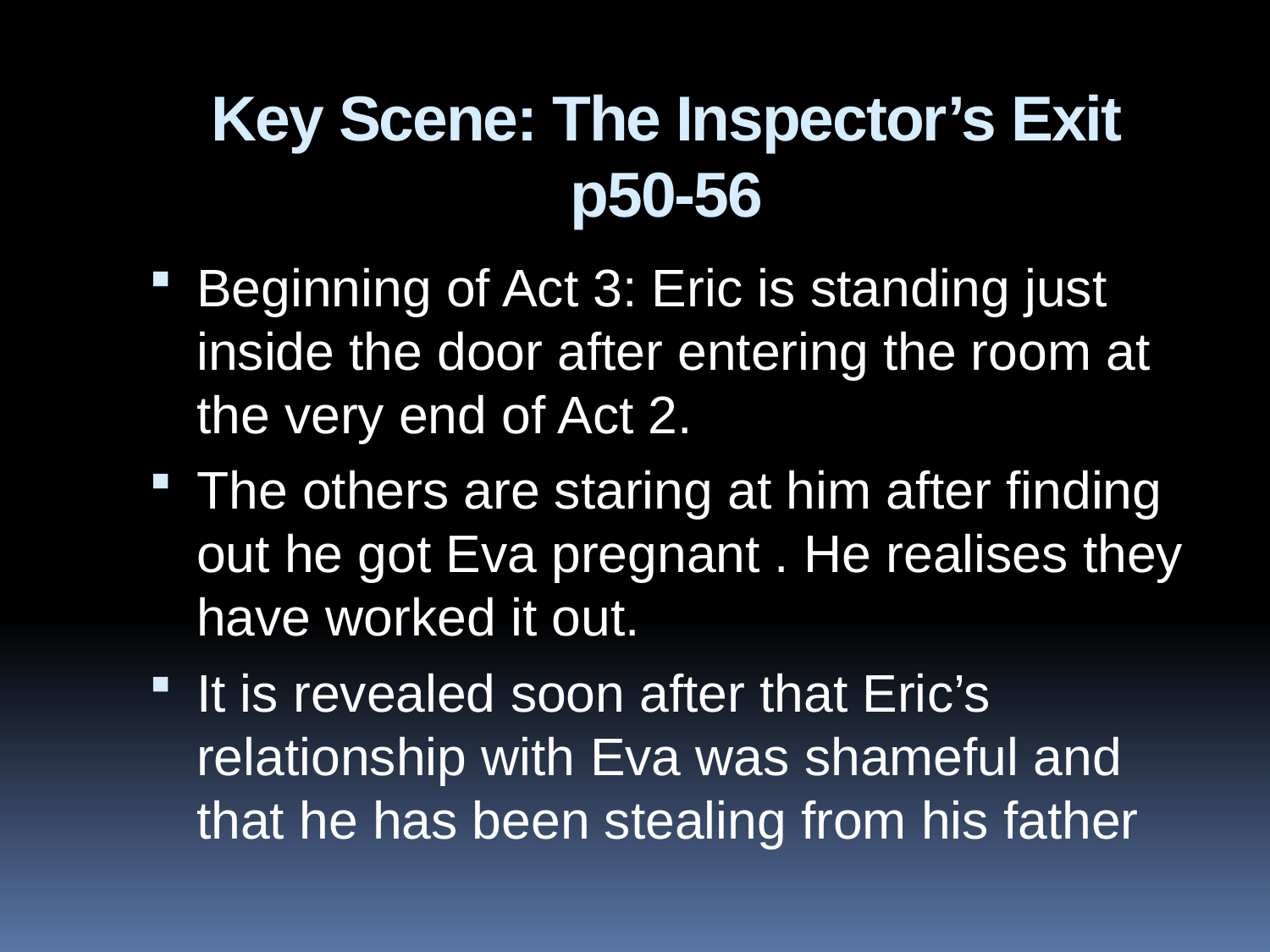

# Key Scene: The Inspector’s Exit p50-56
Beginning of Act 3: Eric is standing just inside the door after entering the room at the very end of Act 2.
The others are staring at him after finding out he got Eva pregnant . He realises they have worked it out.
It is revealed soon after that Eric’s relationship with Eva was shameful and that he has been stealing from his father